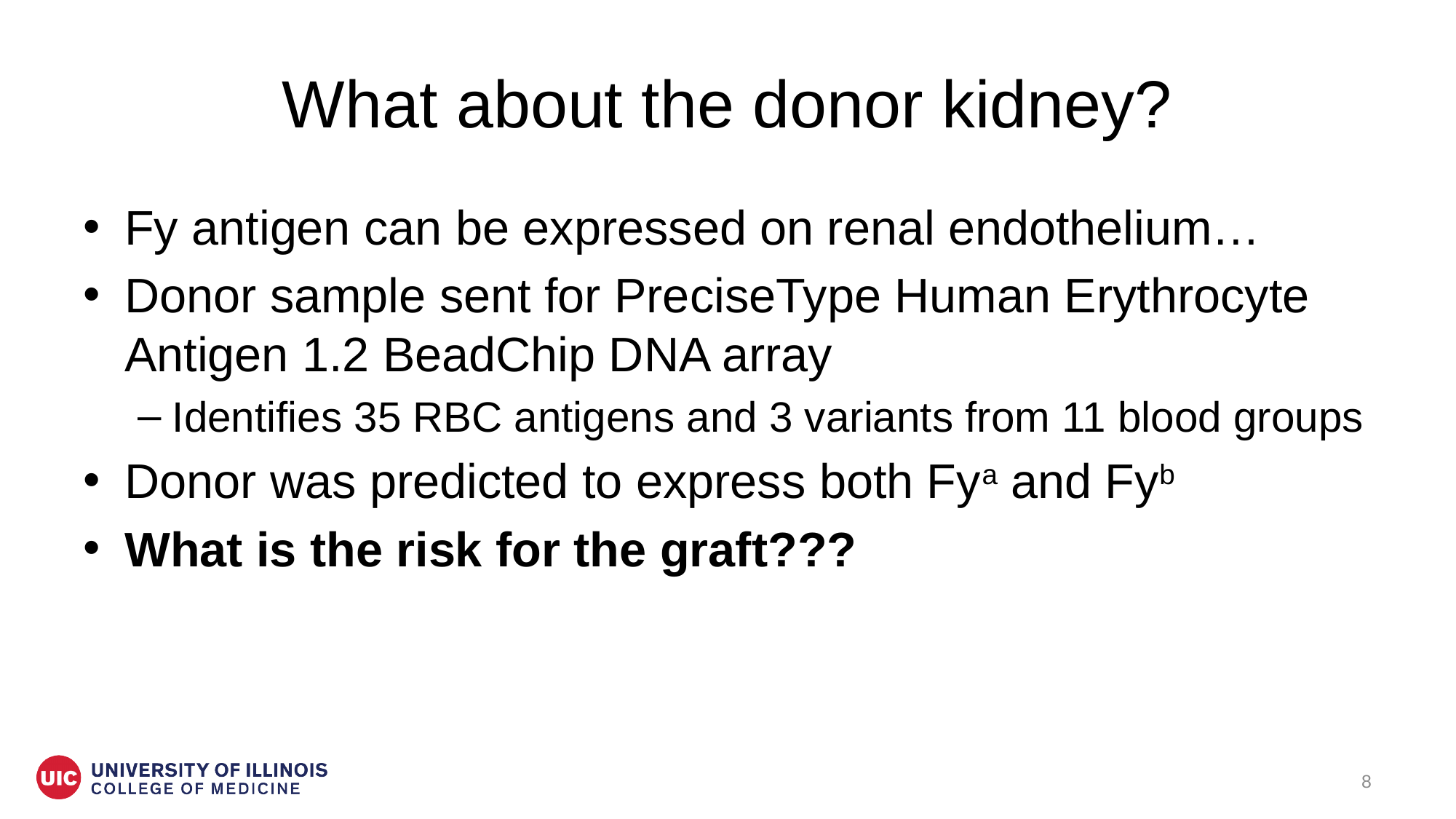

# What about the donor kidney?
Fy antigen can be expressed on renal endothelium…
Donor sample sent for PreciseType Human Erythrocyte Antigen 1.2 BeadChip DNA array
Identifies 35 RBC antigens and 3 variants from 11 blood groups
Donor was predicted to express both Fya and Fyb
What is the risk for the graft???
8